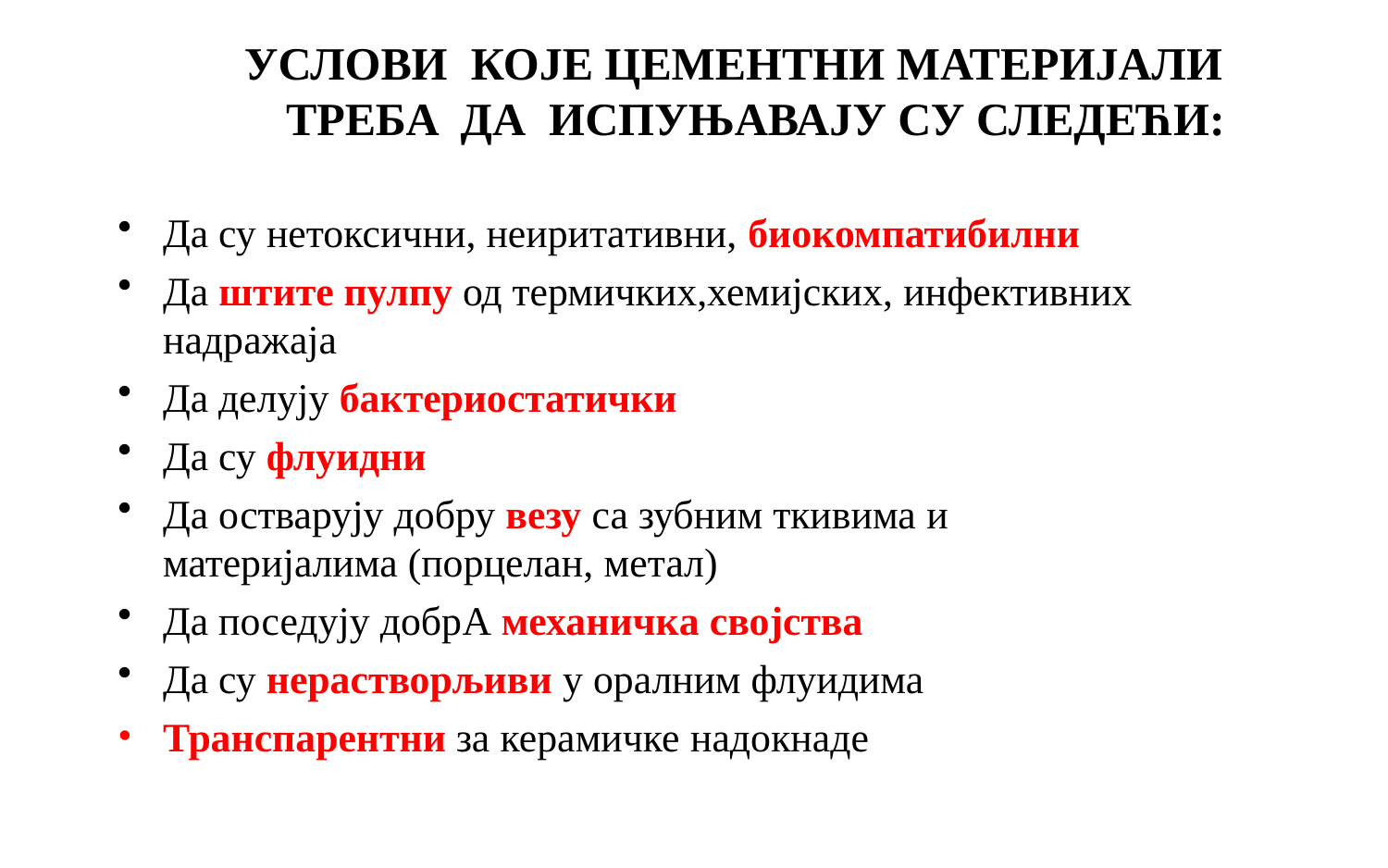

# УСЛОВИ  КОЈЕ ЦЕМЕНТНИ МАТЕРИЈАЛИ ТРЕБА  ДА  ИСПУЊАВАЈУ СУ СЛЕДЕЋИ:
Да су нетоксични, неиритaтивни, биокомпатибилни
Да штите пулпу од термичких,хемијских, инфективних
надражаја
Да делују бактериостатички
Да су флуидни
Да остварују добру везу са зубним ткивима и
материјалима (порцелан, метал)
Да поседују добрА механичка својства
Да су нерастворљиви у оралним флуидима
Транспарентни за керамичке надокнаде